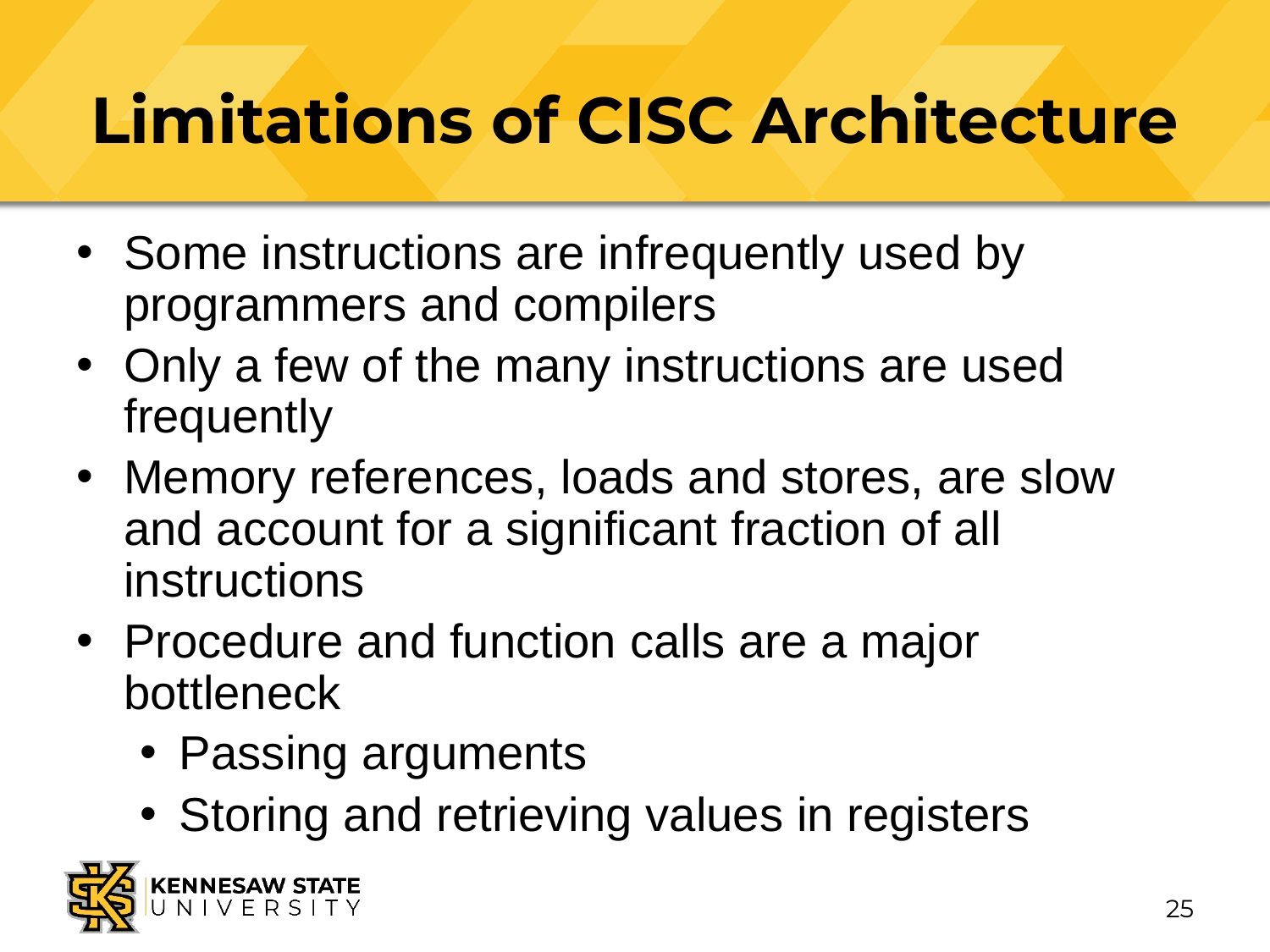

# Limitations of CISC Architecture
Some instructions are infrequently used by programmers and compilers
Only a few of the many instructions are used frequently
Memory references, loads and stores, are slow and account for a significant fraction of all instructions
Procedure and function calls are a major bottleneck
Passing arguments
Storing and retrieving values in registers
25